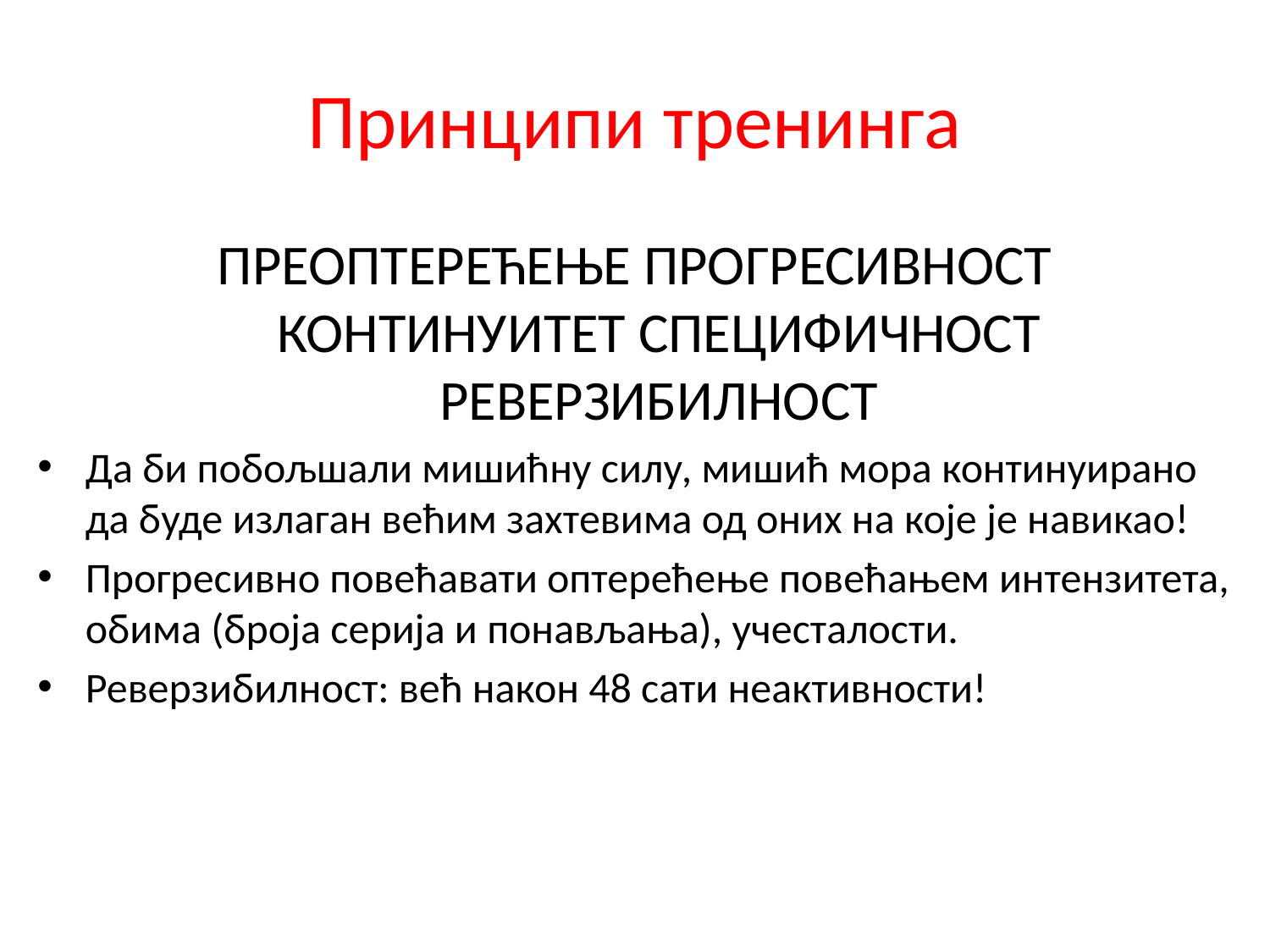

# Принципи тренинга
ПРЕОПТЕРЕЋЕЊЕ ПРОГРЕСИВНОСТ КОНТИНУИТЕТ СПЕЦИФИЧНОСТ РЕВЕРЗИБИЛНОСТ
Да би побољшали мишићну силу, мишић мора континуирано да буде излаган већим захтевима од оних на које је навикао!
Прогресивно повећавати оптерећење повећањем интензитета, обима (броја серија и понављања), учесталости.
Реверзибилност: већ након 48 сати неактивности!